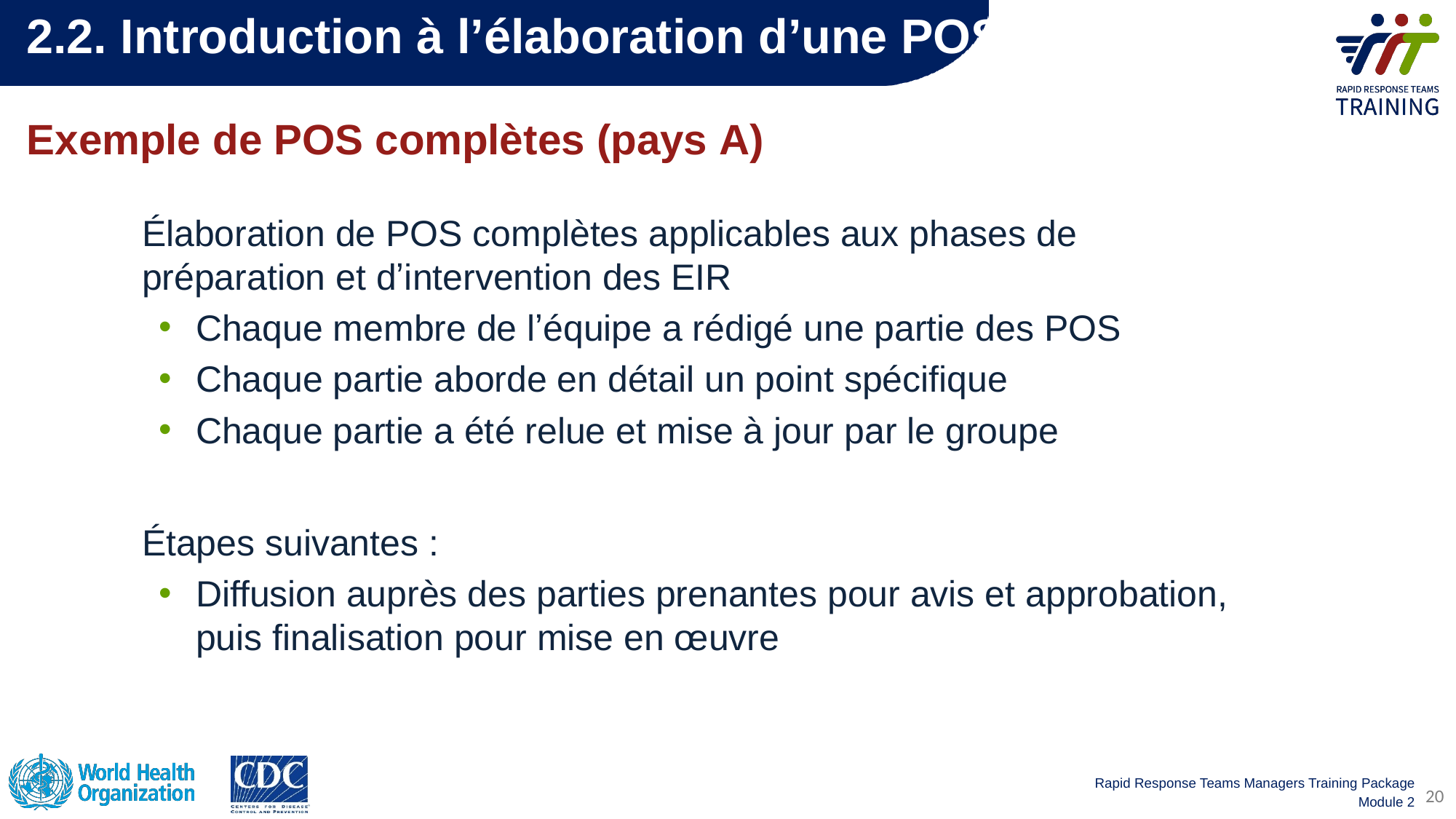

2.2. Introduction à l’élaboration dʼune POS
# Exemple de POS complètes (pays A)
Élaboration de POS complètes applicables aux phases de préparation et dʼintervention des EIR
Chaque membre de lʼéquipe a rédigé une partie des POS
Chaque partie aborde en détail un point spécifique
Chaque partie a été relue et mise à jour par le groupe

Étapes suivantes :
Diffusion auprès des parties prenantes pour avis et approbation, puis finalisation pour mise en œuvre
20